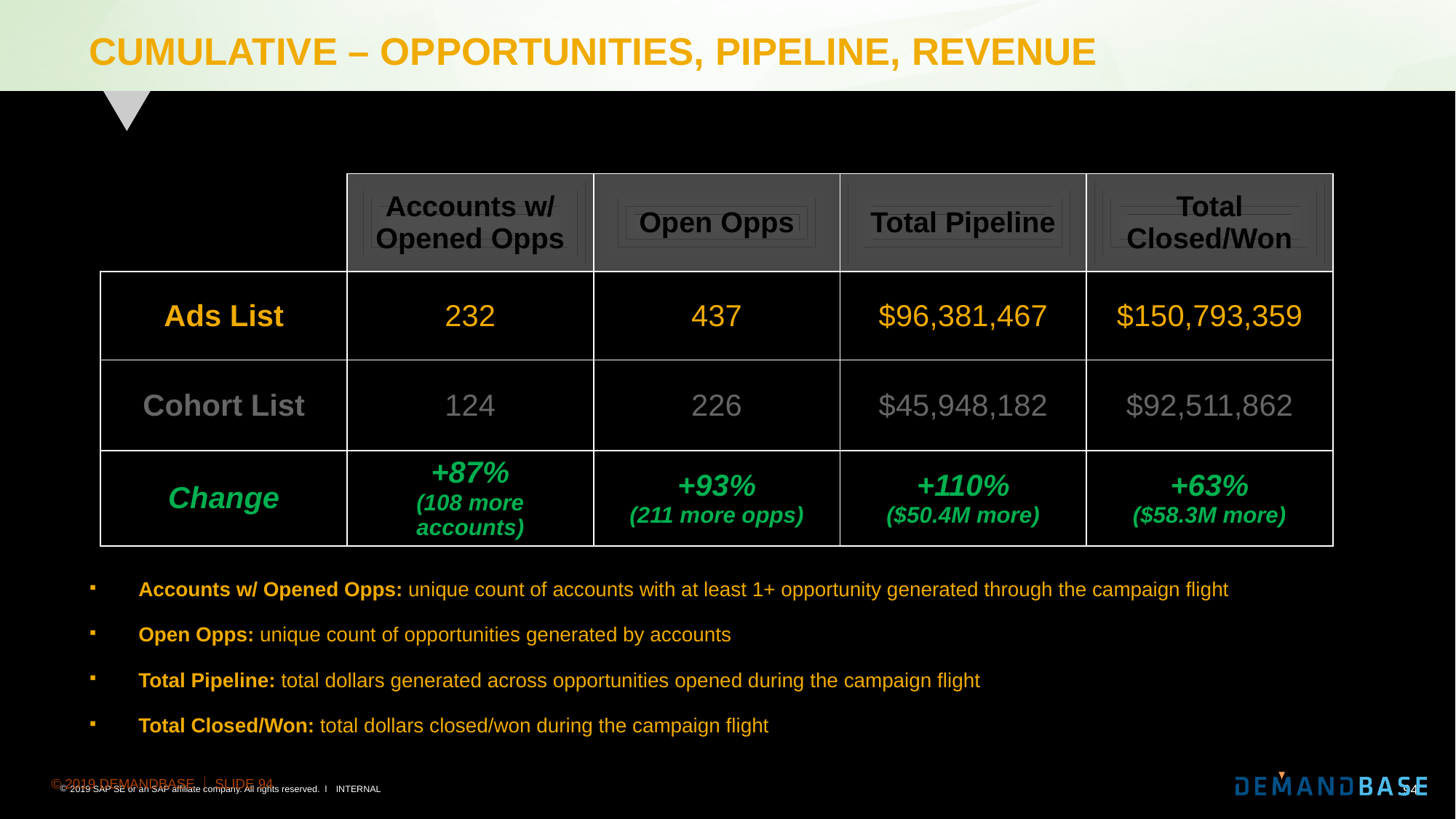

# cumulative – opportunities, Pipeline, Revenue
|  | Accounts w/ Opened Opps | Open Opps | Total Pipeline | Total Closed/Won |
| --- | --- | --- | --- | --- |
| Ads List | 232 | 437 | $96,381,467 | $150,793,359 |
| Cohort List | 124 | 226 | $45,948,182 | $92,511,862 |
| Change | +87% (108 more accounts) | +93% (211 more opps) | +110% ($50.4M more) | +63% ($58.3M more) |
Accounts w/ Opened Opps: unique count of accounts with at least 1+ opportunity generated through the campaign flight
Open Opps: unique count of opportunities generated by accounts
Total Pipeline: total dollars generated across opportunities opened during the campaign flight
Total Closed/Won: total dollars closed/won during the campaign flight